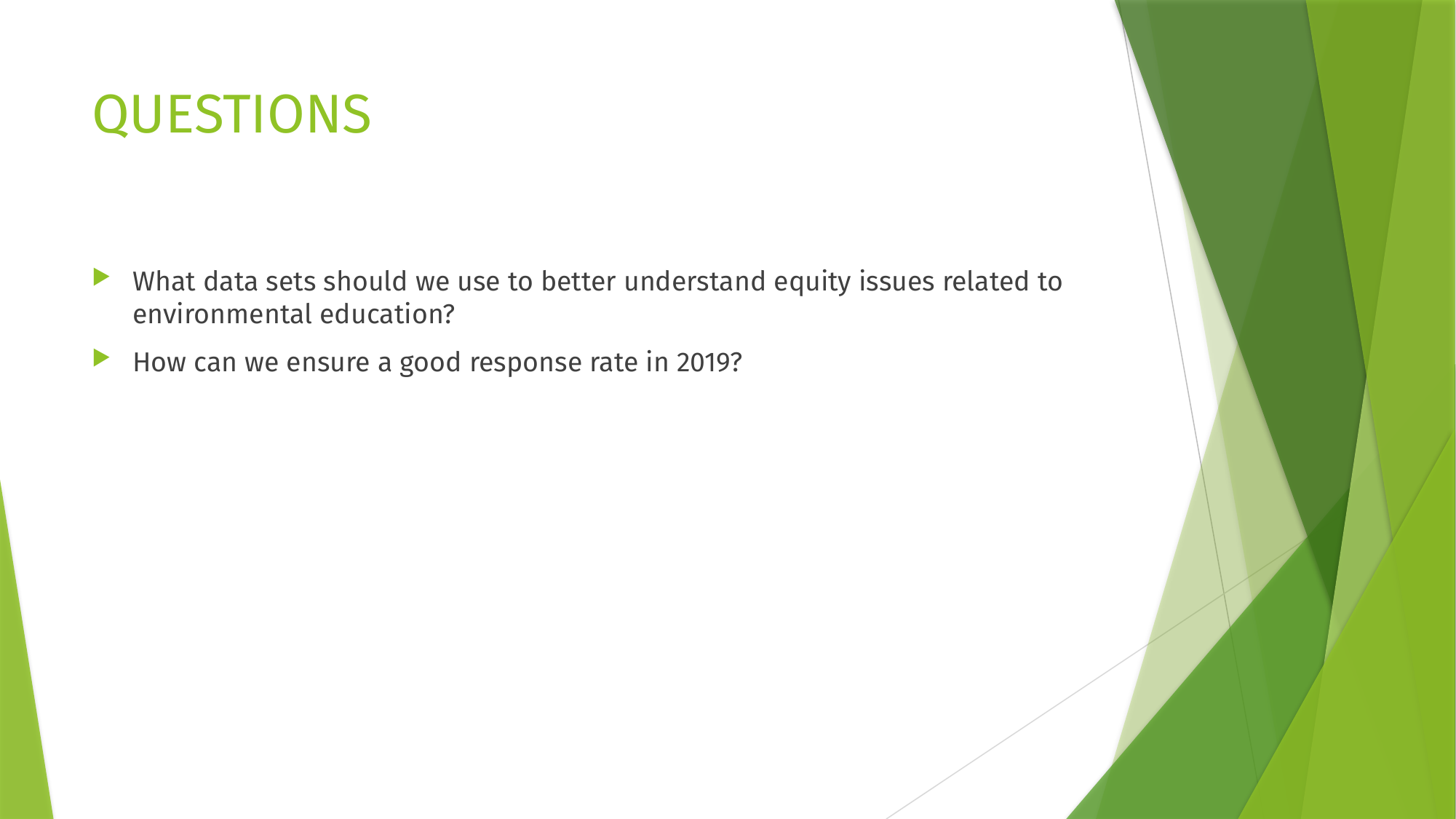

# QUESTIONS
What data sets should we use to better understand equity issues related to environmental education?
How can we ensure a good response rate in 2019?